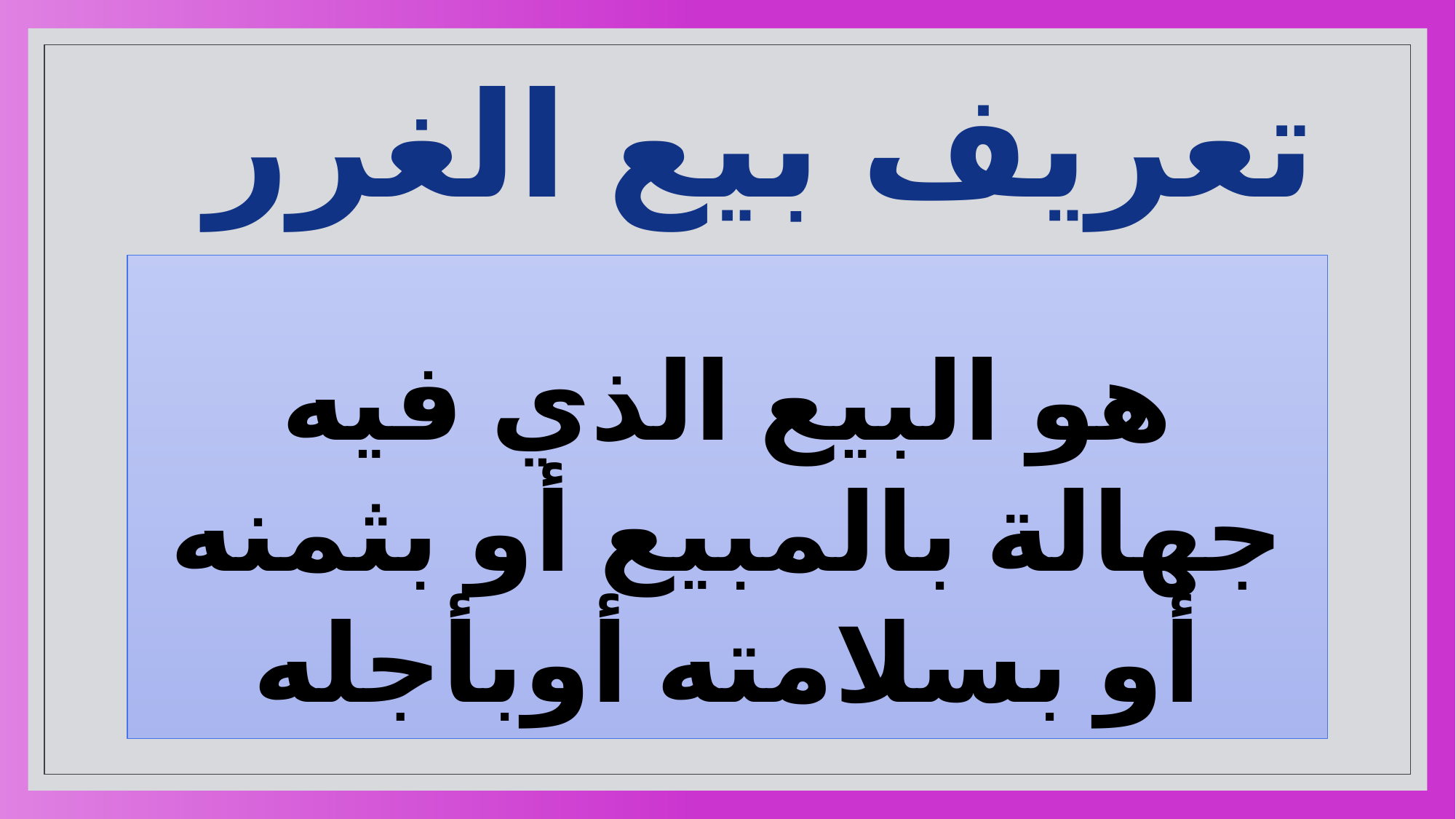

# تعريف بيع الغرر

هو البيع الذي فيه جهالة بالمبيع أو بثمنه أو بسلامته أوبأجله